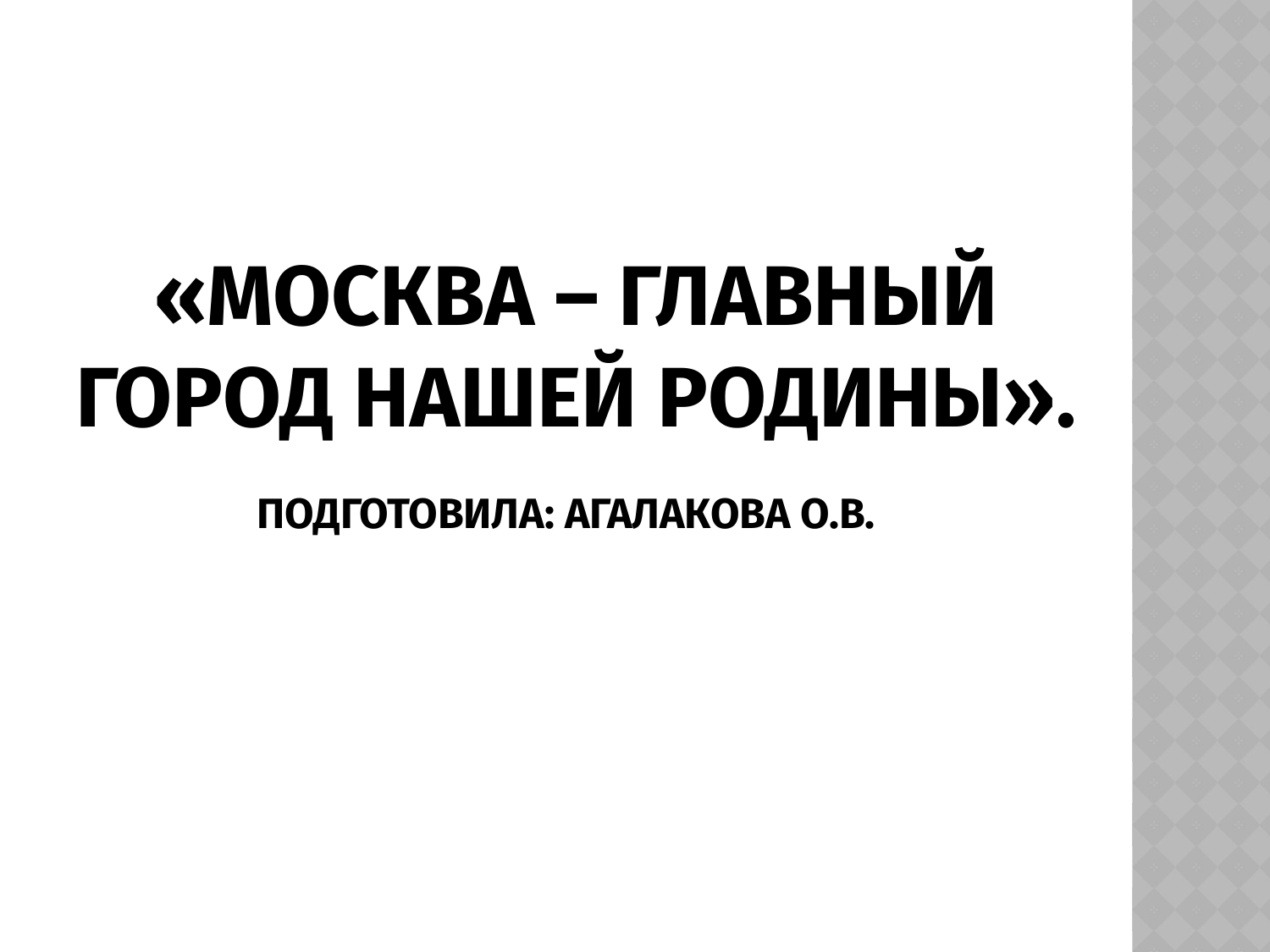

# «Москва – главный город нашей Родины». Подготовила: Агалакова О.В.